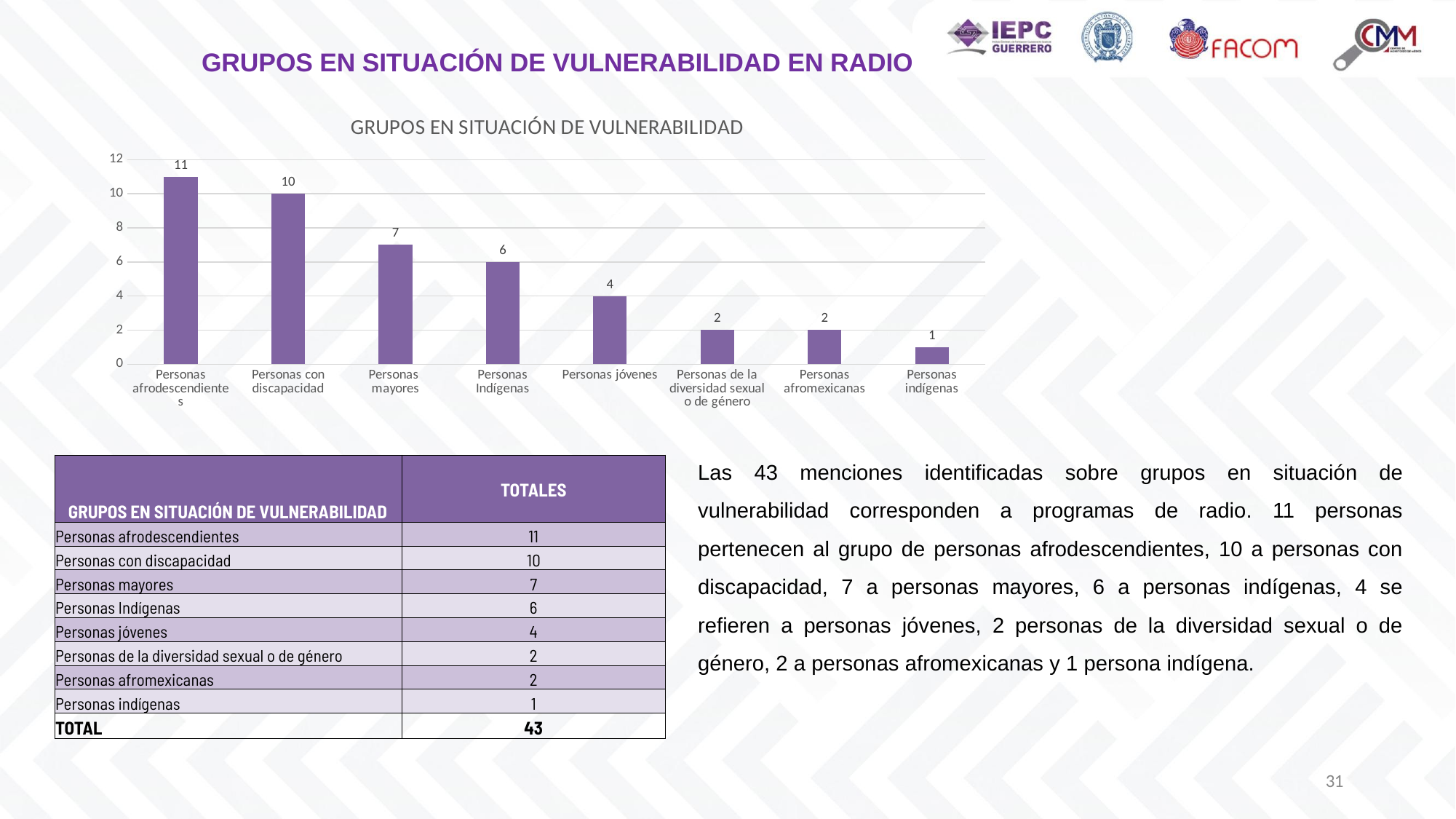

GRUPOS EN SITUACIÓN DE VULNERABILIDAD EN RADIO

### Chart: GRUPOS EN SITUACIÓN DE VULNERABILIDAD

| Category | Cuenta de GRUPOS EN SITUACIÓN DE VULNERABILIDAD |
|---|---|
| Personas afrodescendientes | 11.0 |
| Personas con discapacidad | 10.0 |
| Personas  mayores | 7.0 |
| Personas Indígenas | 6.0 |
| Personas jóvenes | 4.0 |
| Personas de la diversidad sexual o de género | 2.0 |
| Personas afromexicanas | 2.0 |
| Personas indígenas | 1.0 |
Las 43 menciones identificadas sobre grupos en situación de vulnerabilidad corresponden a programas de radio. 11 personas pertenecen al grupo de personas afrodescendientes, 10 a personas con discapacidad, 7 a personas mayores, 6 a personas indígenas, 4 se refieren a personas jóvenes, 2 personas de la diversidad sexual o de género, 2 a personas afromexicanas y 1 persona indígena.

| GRUPOS EN SITUACIÓN DE VULNERABILIDAD | TOTALES |
| --- | --- |
| Personas afrodescendientes | 11 |
| Personas con discapacidad | 10 |
| Personas mayores | 7 |
| Personas Indígenas | 6 |
| Personas jóvenes | 4 |
| Personas de la diversidad sexual o de género | 2 |
| Personas afromexicanas | 2 |
| Personas indígenas | 1 |
| TOTAL | 43 |
31